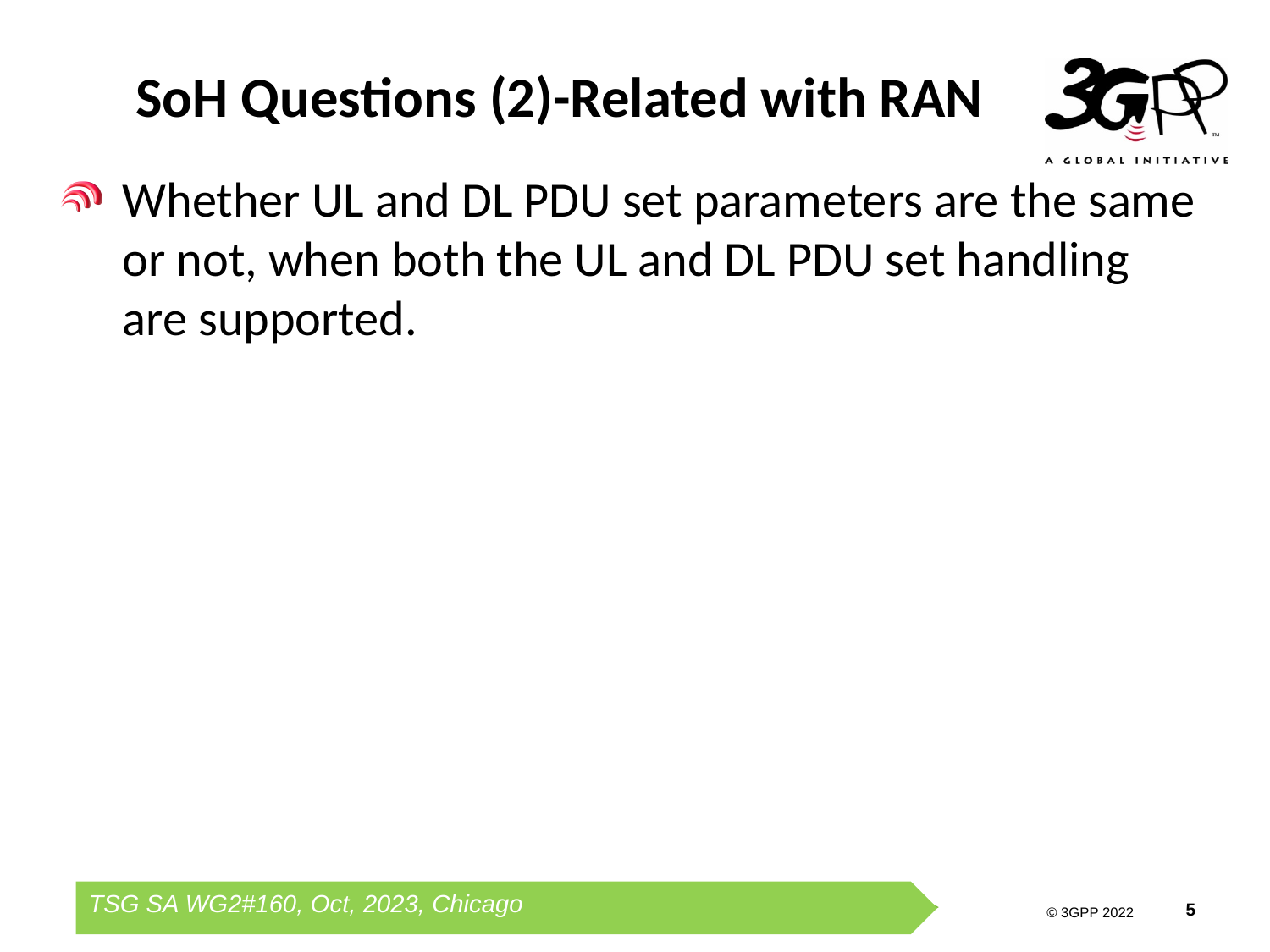

SoH Questions (2)-Related with RAN
Whether UL and DL PDU set parameters are the same or not, when both the UL and DL PDU set handling are supported.